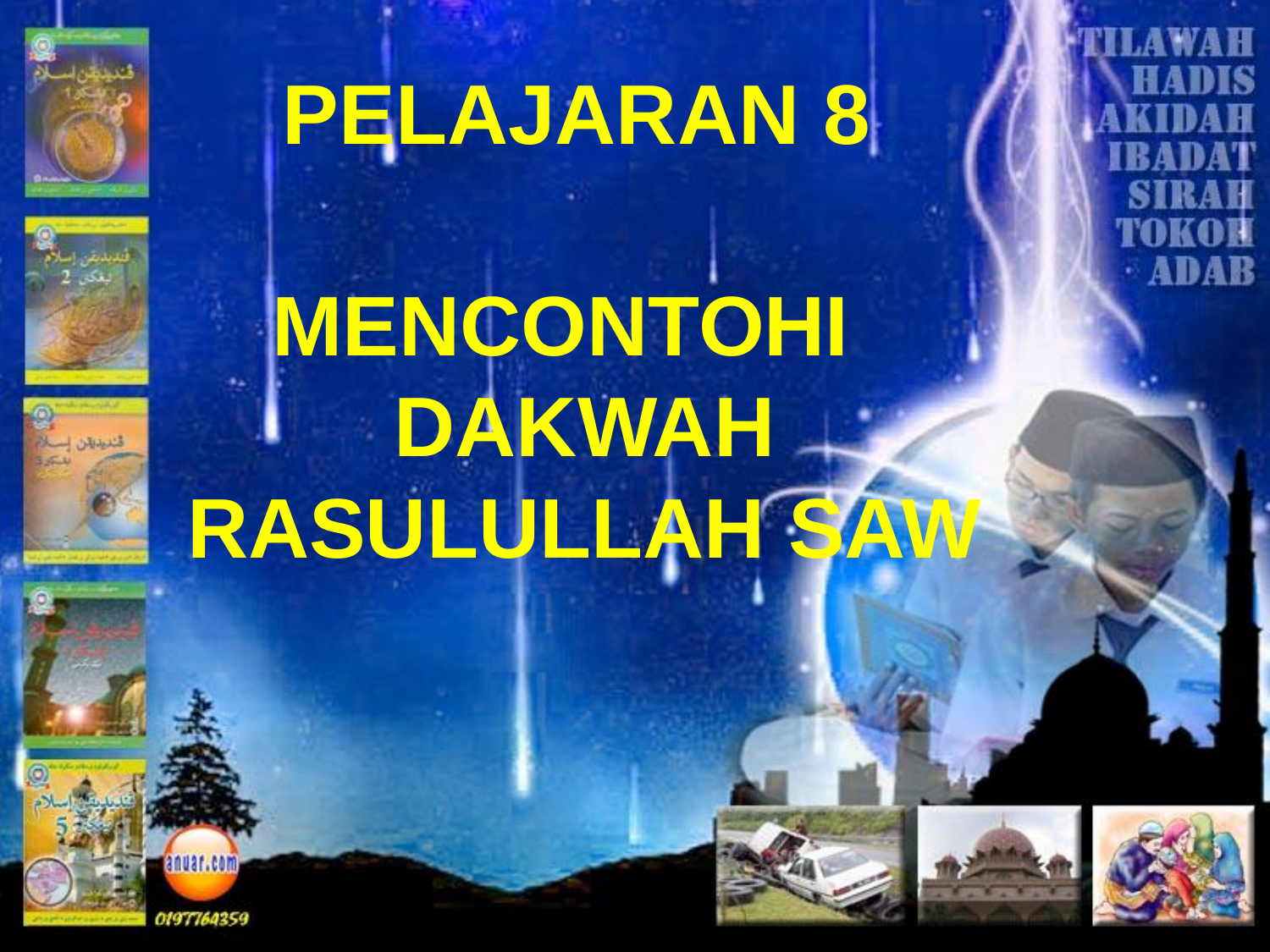

# PELAJARAN 8
MENCONTOHI DAKWAH RASULULLAH SAW